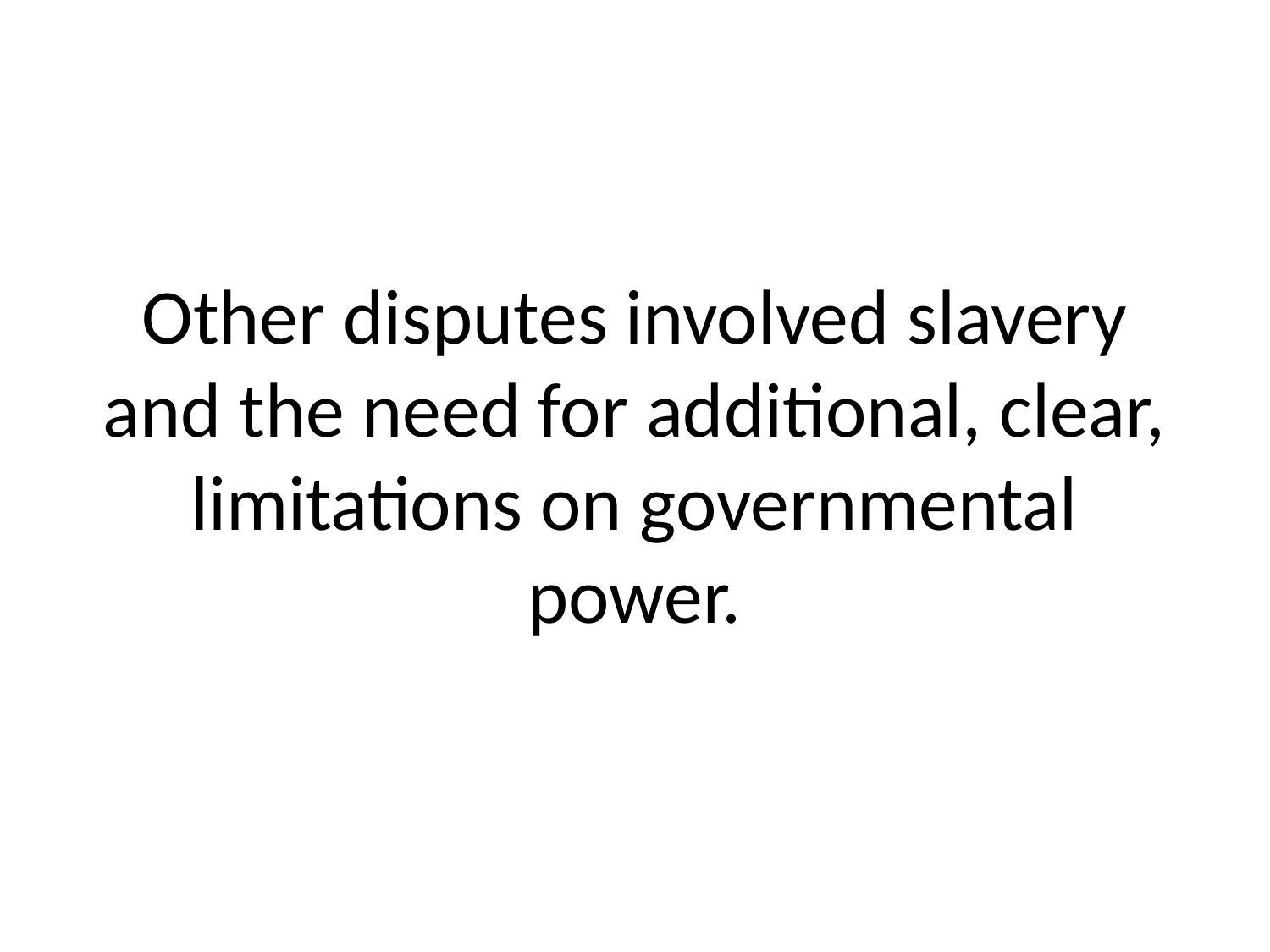

# Other disputes involved slavery and the need for additional, clear, limitations on governmental power.